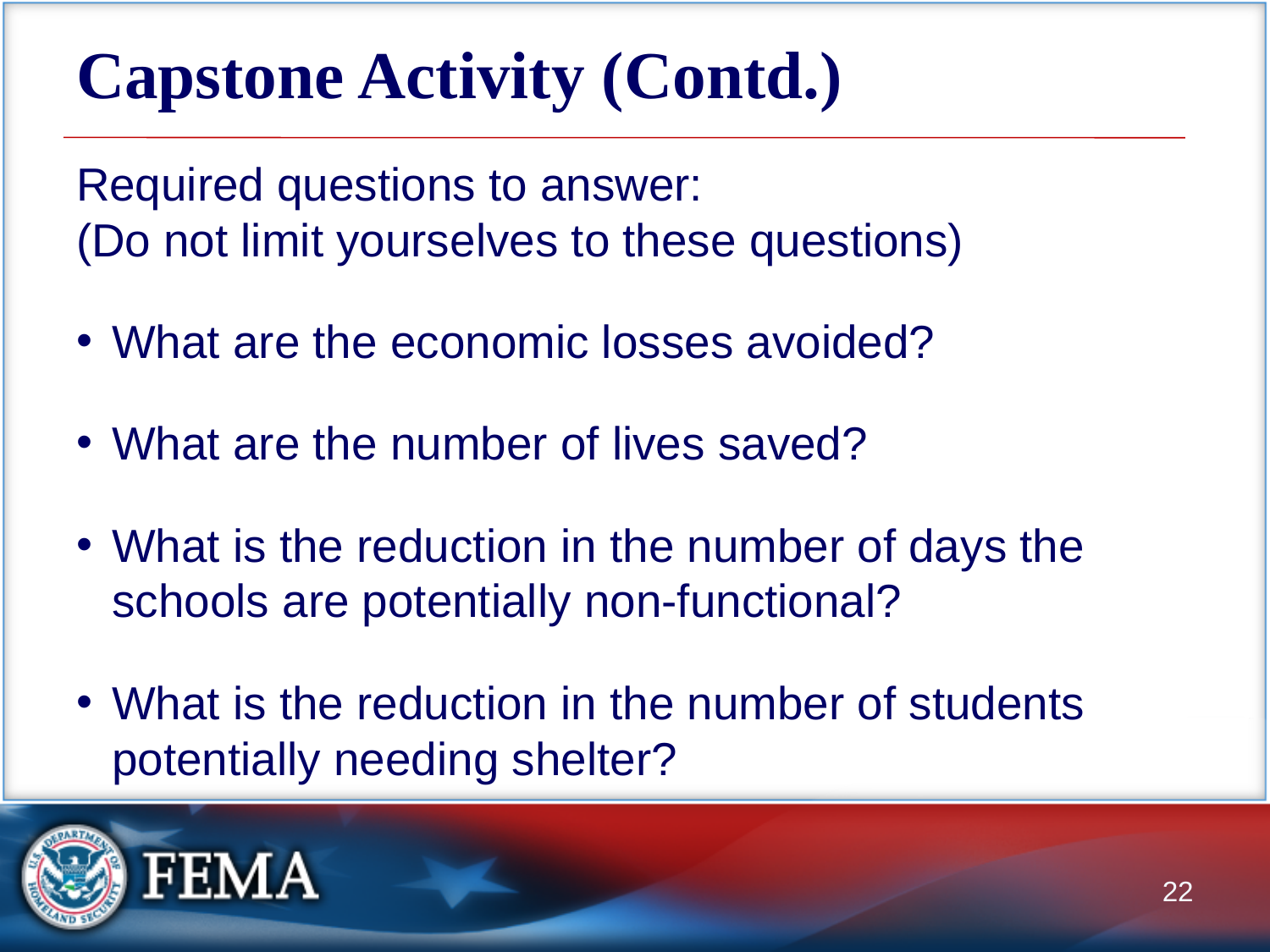

# Capstone Activity (Contd.)
Required questions to answer: 
(Do not limit yourselves to these questions)
What are the economic losses avoided?
What are the number of lives saved?
What is the reduction in the number of days the schools are potentially non-functional?
What is the reduction in the number of students potentially needing shelter?
22